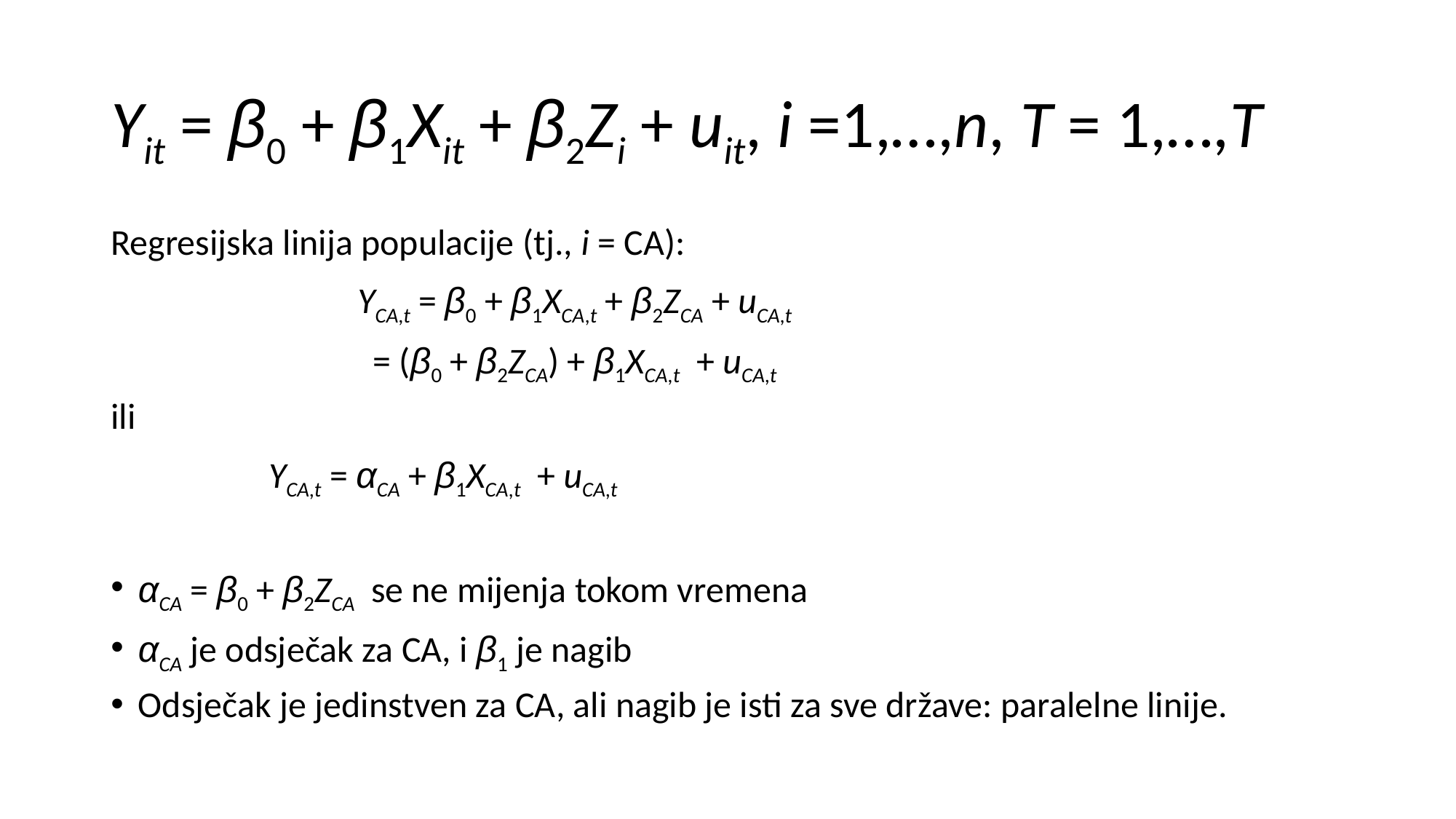

# Yit = β0 + β1Xit + β2Zi + uit, i =1,…,n, T = 1,…,T
Regresijska linija populacije (tj., i = CA):
	YCA,t = β0 + β1XCA,t + β2ZCA + uCA,t
			  = (β0 + β2ZCA) + β1XCA,t  + uCA,t
ili
	YCA,t = αCA + β1XCA,t  + uCA,t

αCA = β0 + β2ZCA  se ne mijenja tokom vremena
αCA je odsječak za CA, i β1 je nagib
Odsječak je jedinstven za CA, ali nagib je isti za sve države: paralelne linije.